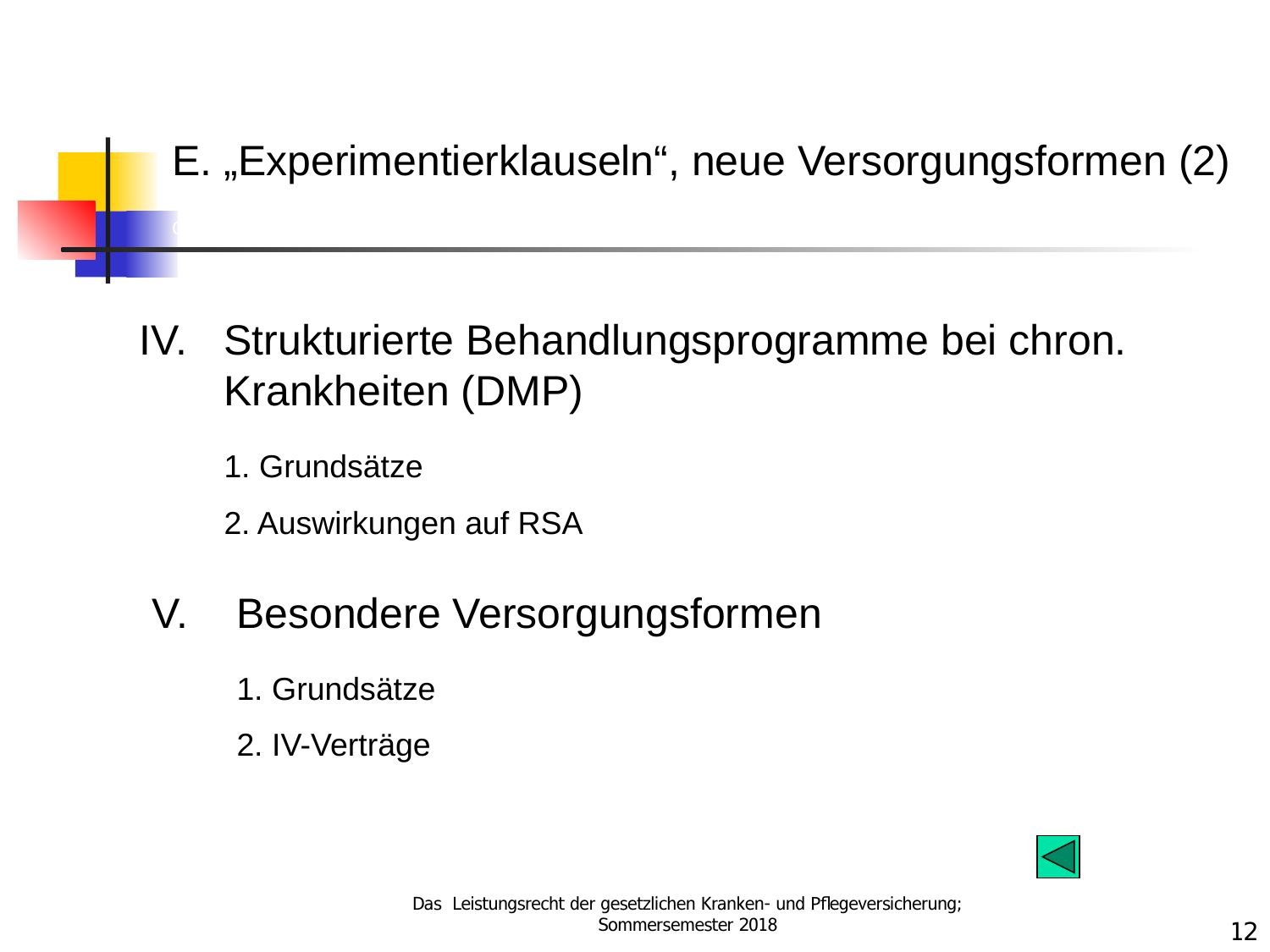

Gliederung Experimentierklauseln 2
E. „Experimentierklauseln“, neue Versorgungsformen (2)
Strukturierte Behandlungsprogramme bei chron. Krankheiten (DMP)
	1. Grundsätze
	2. Auswirkungen auf RSA
Besondere Versorgungsformen
	1. Grundsätze
	2. IV-Verträge

Das  Leistungsrecht der gesetzlichen Kranken- und Pflegeversicherung; Sommersemester 2018
12